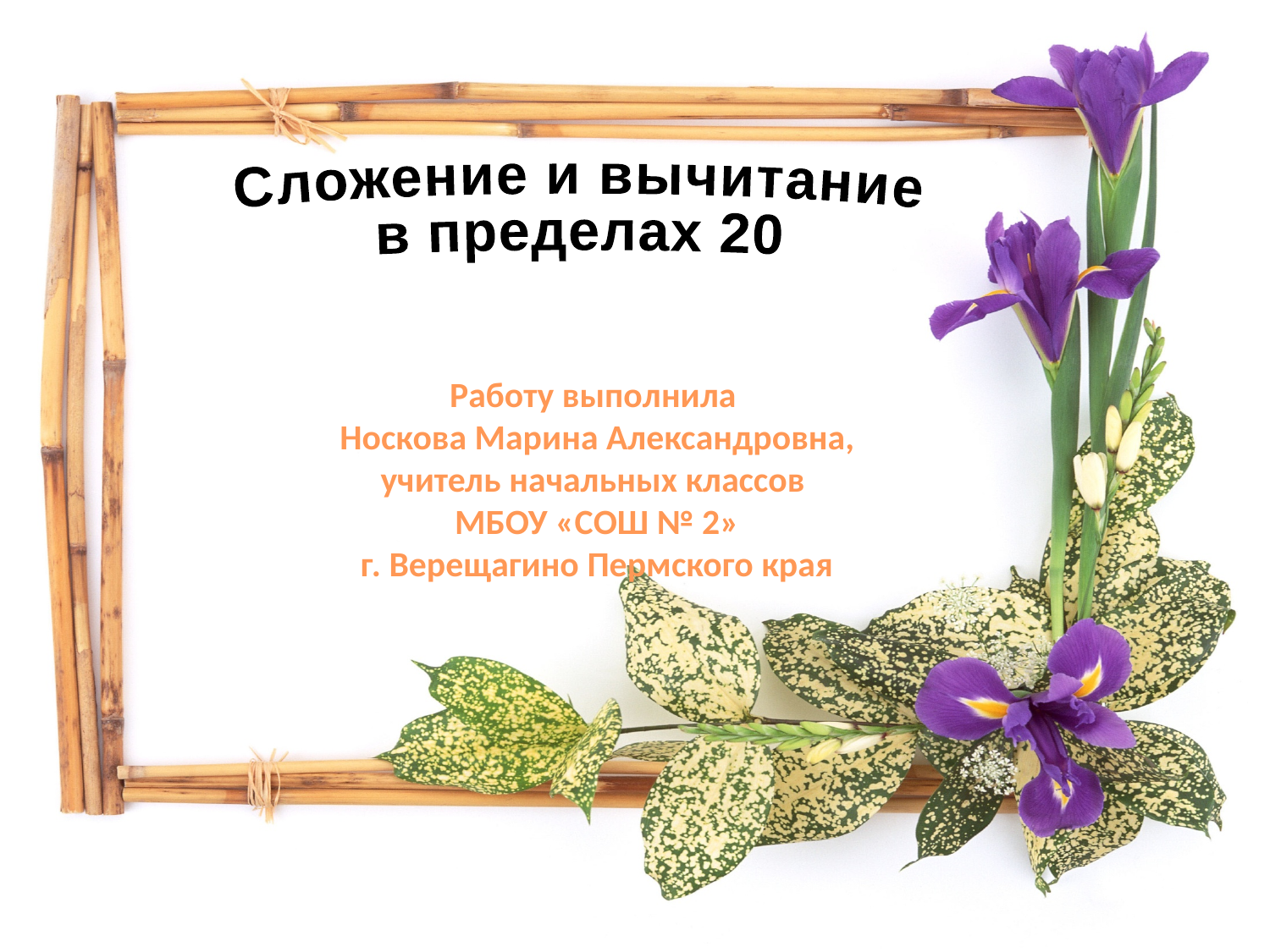

Сложение и вычитание
в пределах 20
Работу выполнила
Носкова Марина Александровна,
учитель начальных классов
МБОУ «СОШ № 2»
г. Верещагино Пермского края